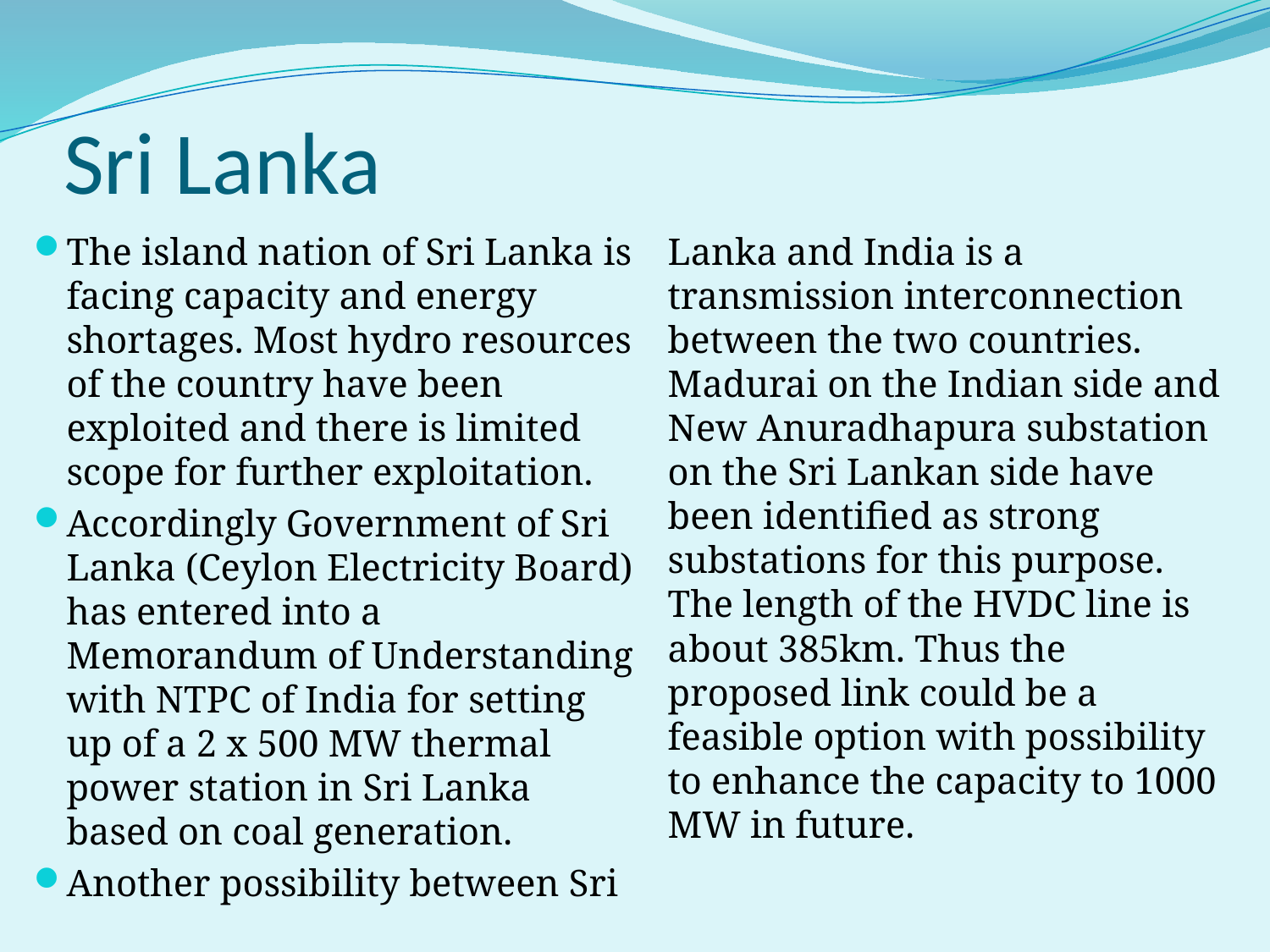

# Sri Lanka
The island nation of Sri Lanka is facing capacity and energy shortages. Most hydro resources of the country have been exploited and there is limited scope for further exploitation.
Accordingly Government of Sri Lanka (Ceylon Electricity Board) has entered into a Memorandum of Understanding with NTPC of India for setting up of a 2 x 500 MW thermal power station in Sri Lanka based on coal generation.
Another possibility between Sri Lanka and India is a transmission interconnection between the two countries. Madurai on the Indian side and New Anuradhapura substation on the Sri Lankan side have been identified as strong substations for this purpose. The length of the HVDC line is about 385km. Thus the proposed link could be a feasible option with possibility to enhance the capacity to 1000 MW in future.